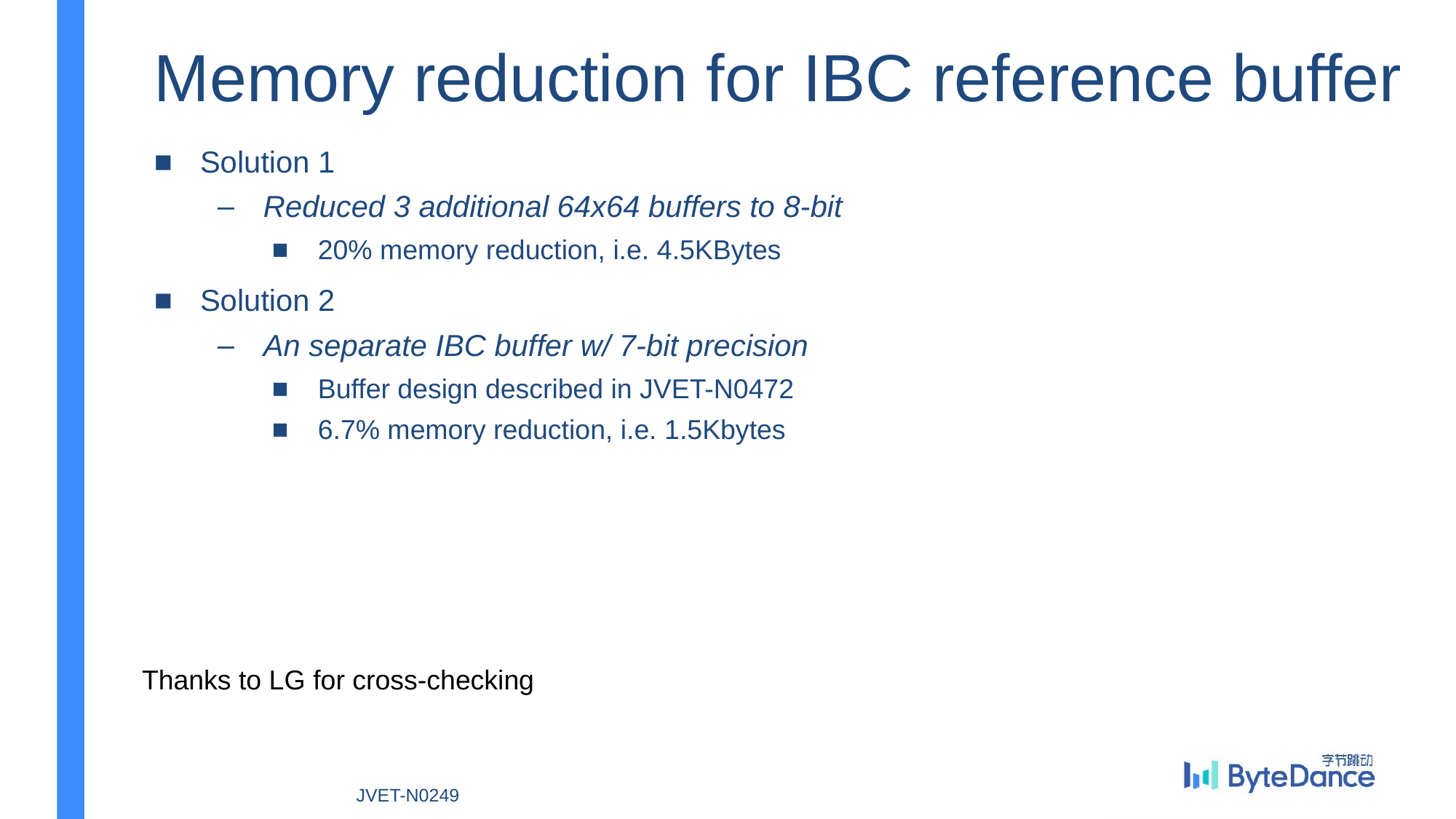

# Memory reduction for IBC reference buffer
Solution 1
Reduced 3 additional 64x64 buffers to 8-bit
20% memory reduction, i.e. 4.5KBytes
Solution 2
An separate IBC buffer w/ 7-bit precision
Buffer design described in JVET-N0472
6.7% memory reduction, i.e. 1.5Kbytes
Thanks to LG for cross-checking
JVET-N0249